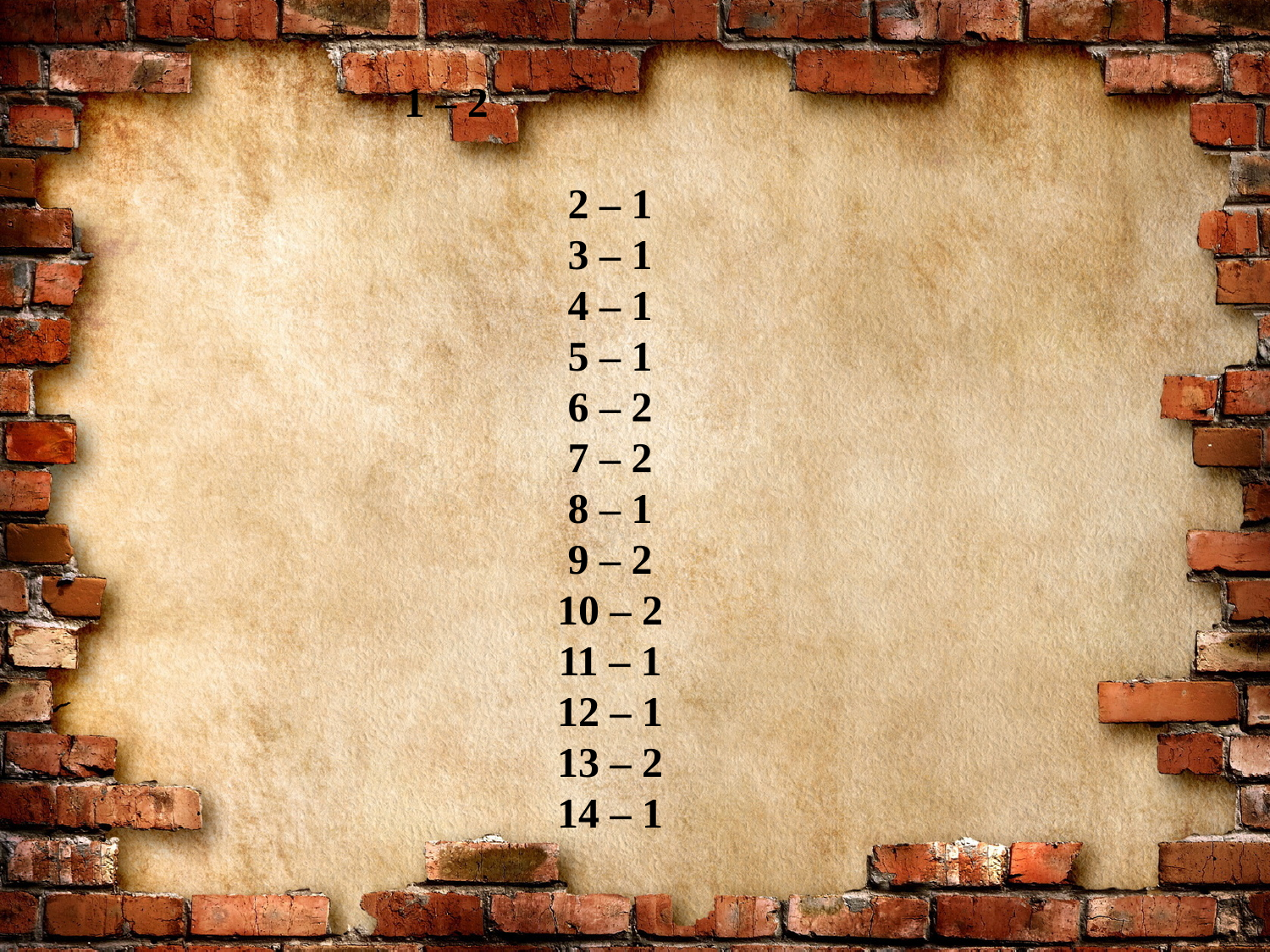

# 1 – 2 2 – 1 3 – 1 4 – 1 5 – 1 6 – 2 7 – 2 8 – 1 9 – 2 10 – 2 11 – 1 12 – 1 13 – 2 14 – 1